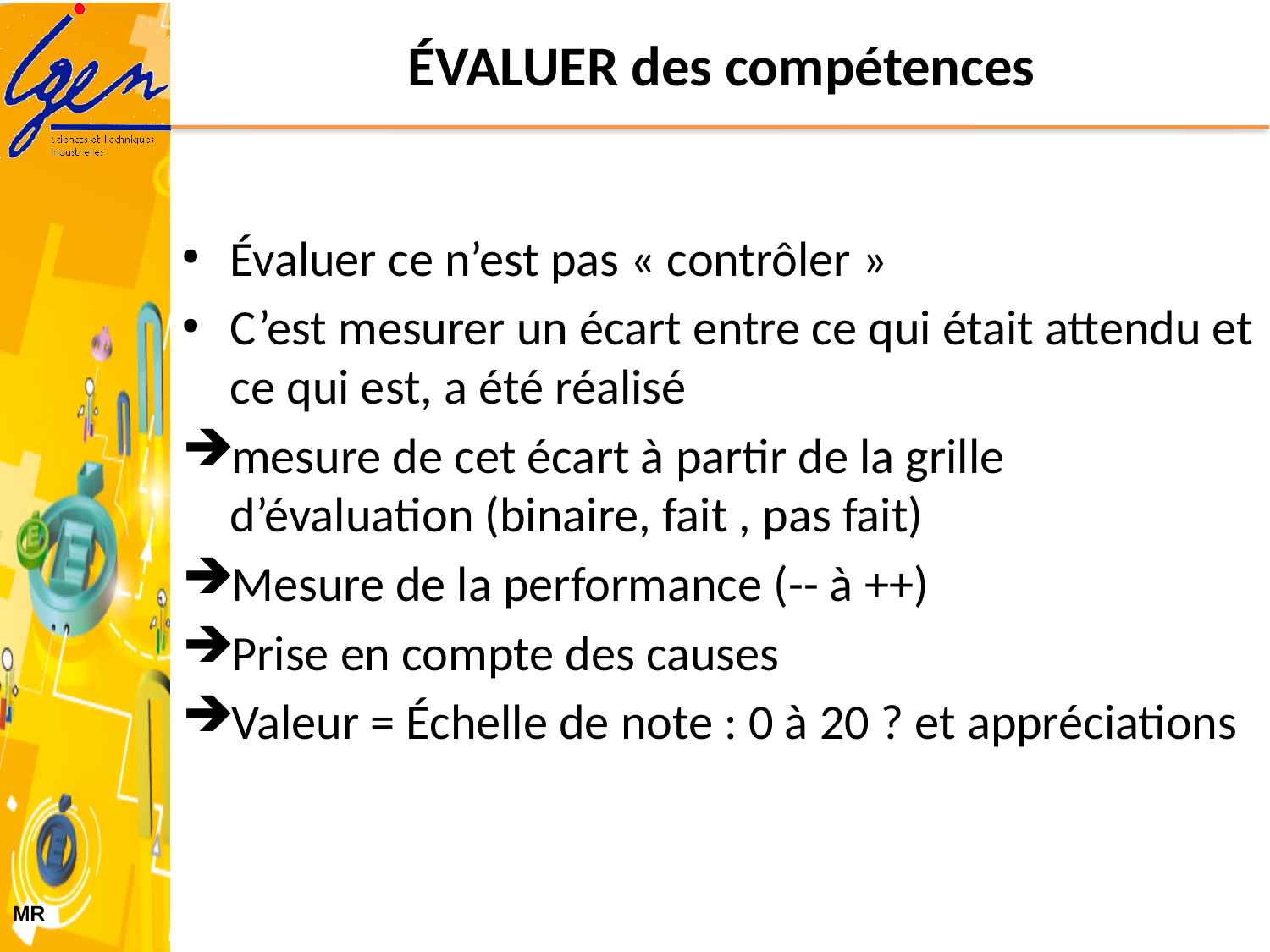

# ÉVALUER des compétences
Évaluer ce n’est pas « contrôler »
C’est mesurer un écart entre ce qui était attendu et ce qui est, a été réalisé
mesure de cet écart à partir de la grille d’évaluation (binaire, fait , pas fait)
Mesure de la performance (-- à ++)
Prise en compte des causes
Valeur = Échelle de note : 0 à 20 ? et appréciations